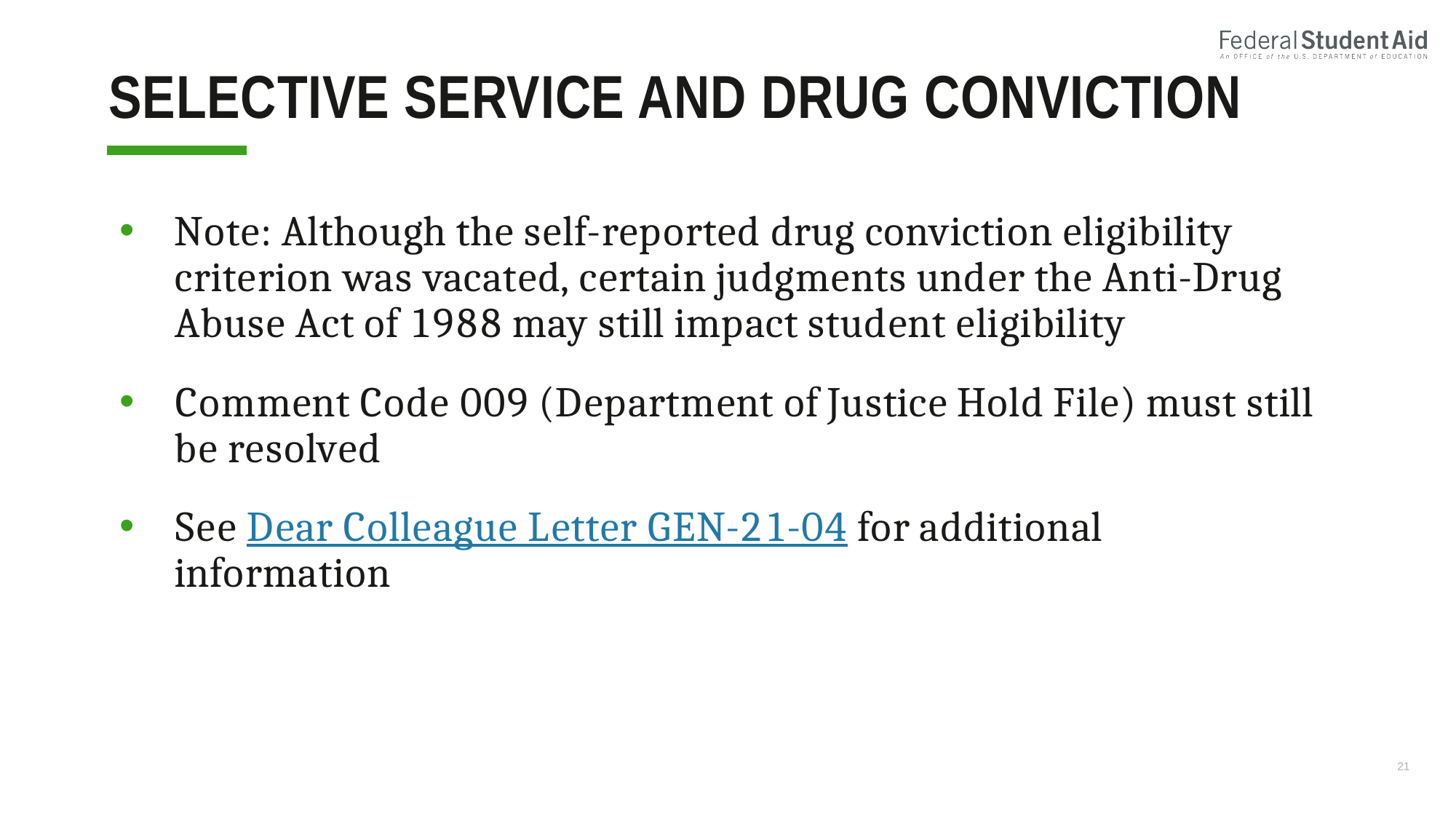

# Selective service and drug conviction
Note: Although the self-reported drug conviction eligibility criterion was vacated, certain judgments under the Anti-Drug Abuse Act of 1988 may still impact student eligibility
Comment Code 009 (Department of Justice Hold File) must still be resolved
See Dear Colleague Letter GEN-21-04 for additional information

21